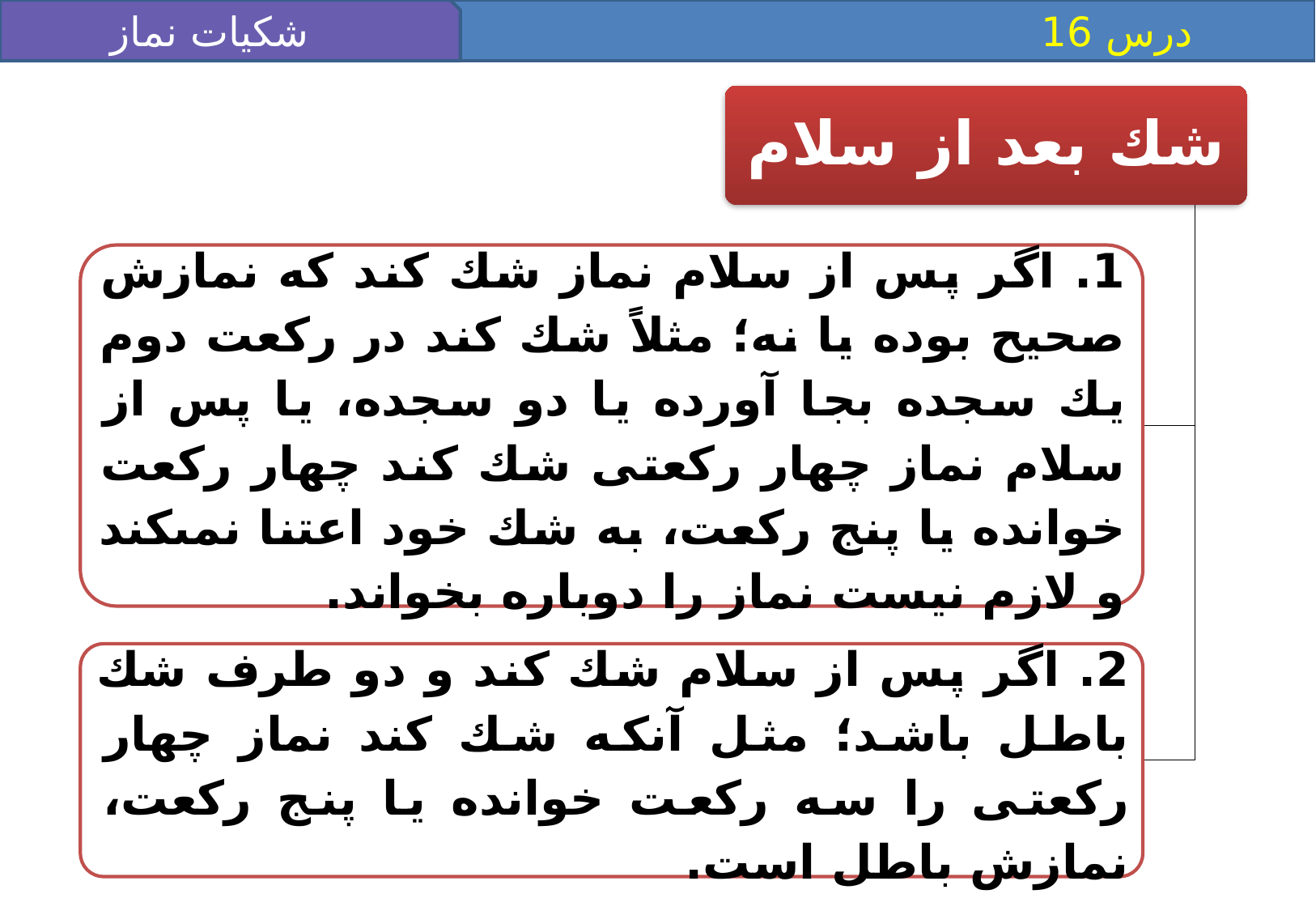

شکیات نماز 2
 درس 16
شك بعد از سلام

1. اگر پس از سلام نماز شك كند كه نمازش صحيح بوده يا نه؛ مثلاً شك كند در ركعت دوم يك سجده بجا آورده يا دو سجده، يا پس از سلام نماز چهار ركعتى شك كند چهار ركعت خوانده يا پنج ركعت، به شك خود اعتنا نمى‏كند و لازم نيست نماز را دوباره بخواند.
2. اگر پس از سلام شك كند و دو طرف شك باطل باشد؛ مثل آنكه شك كند نماز چهار ركعتى را سه ركعت خوانده يا پنج ركعت، نمازش باطل است.